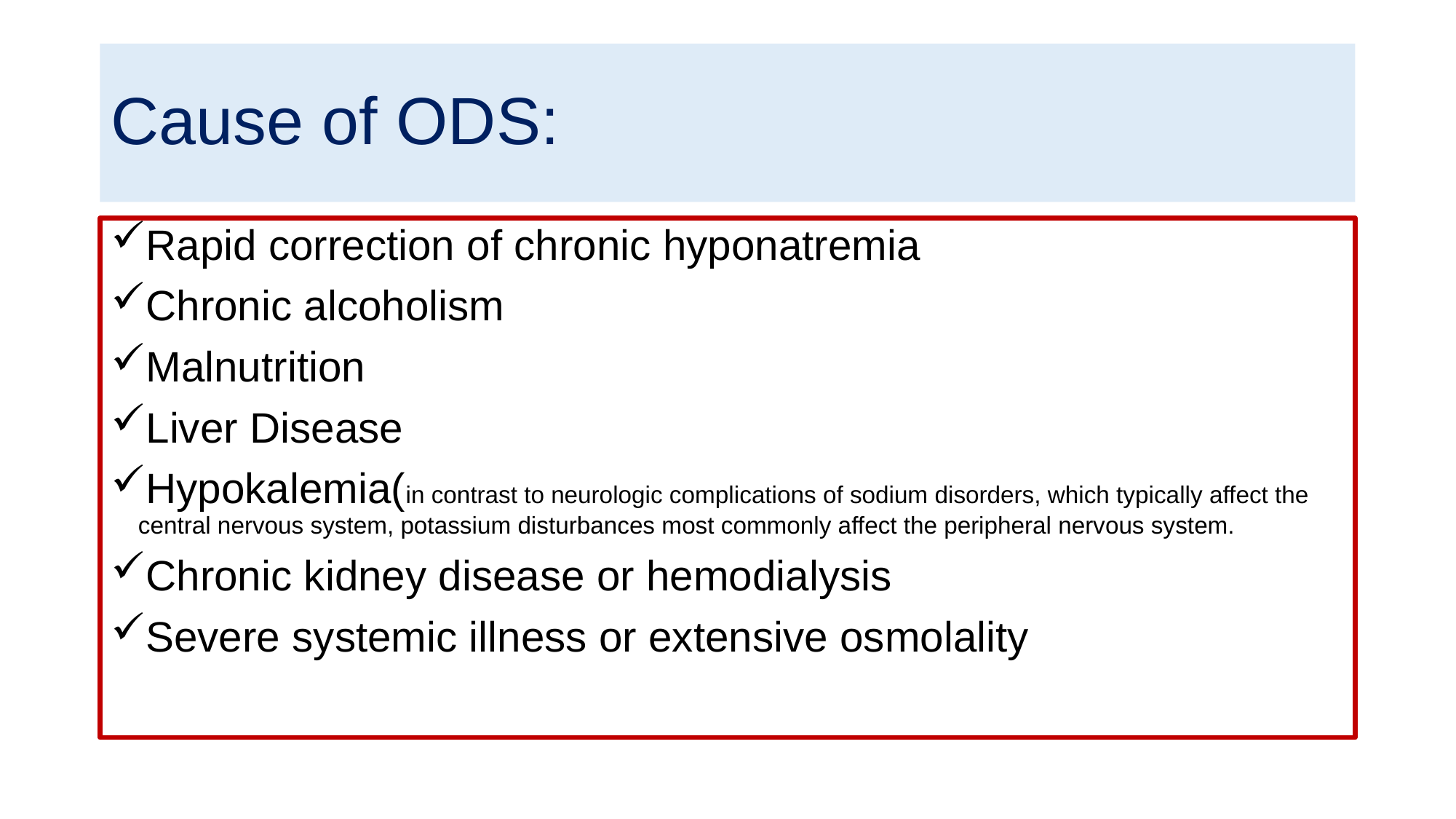

# Cause of ODS:
Rapid correction of chronic hyponatremia
Chronic alcoholism
Malnutrition
Liver Disease
Hypokalemia(in contrast to neurologic complications of sodium disorders, which typically affect the central nervous system, potassium disturbances most commonly affect the peripheral nervous system.
Chronic kidney disease or hemodialysis
Severe systemic illness or extensive osmolality